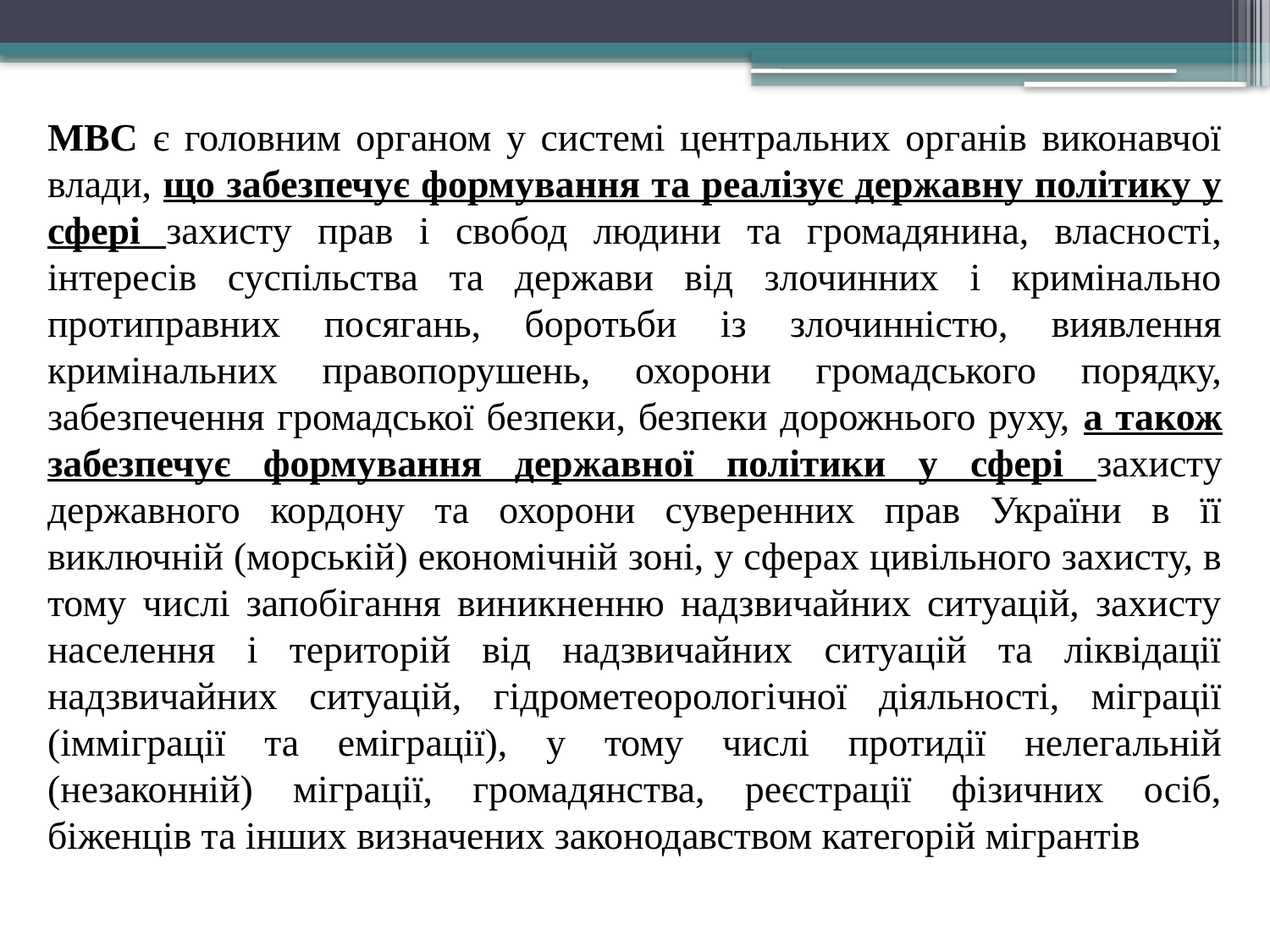

МВС є головним органом у системі центральних органів виконавчої влади, що забезпечує формування та реалізує державну політику у сфері захисту прав і свобод людини та громадянина, власності, інтересів суспільства та держави від злочинних і кримінально протиправних посягань, боротьби із злочинністю, виявлення кримінальних правопорушень, охорони громадського порядку, забезпечення громадської безпеки, безпеки дорожнього руху, а також забезпечує формування державної політики у сфері захисту державного кордону та охорони суверенних прав України в її виключній (морській) економічній зоні, у сферах цивільного захисту, в тому числі запобігання виникненню надзвичайних ситуацій, захисту населення і територій від надзвичайних ситуацій та ліквідації надзвичайних ситуацій, гідрометеорологічної діяльності, міграції (імміграції та еміграції), у тому числі протидії нелегальній (незаконній) міграції, громадянства, реєстрації фізичних осіб, біженців та інших визначених законодавством категорій мігрантів